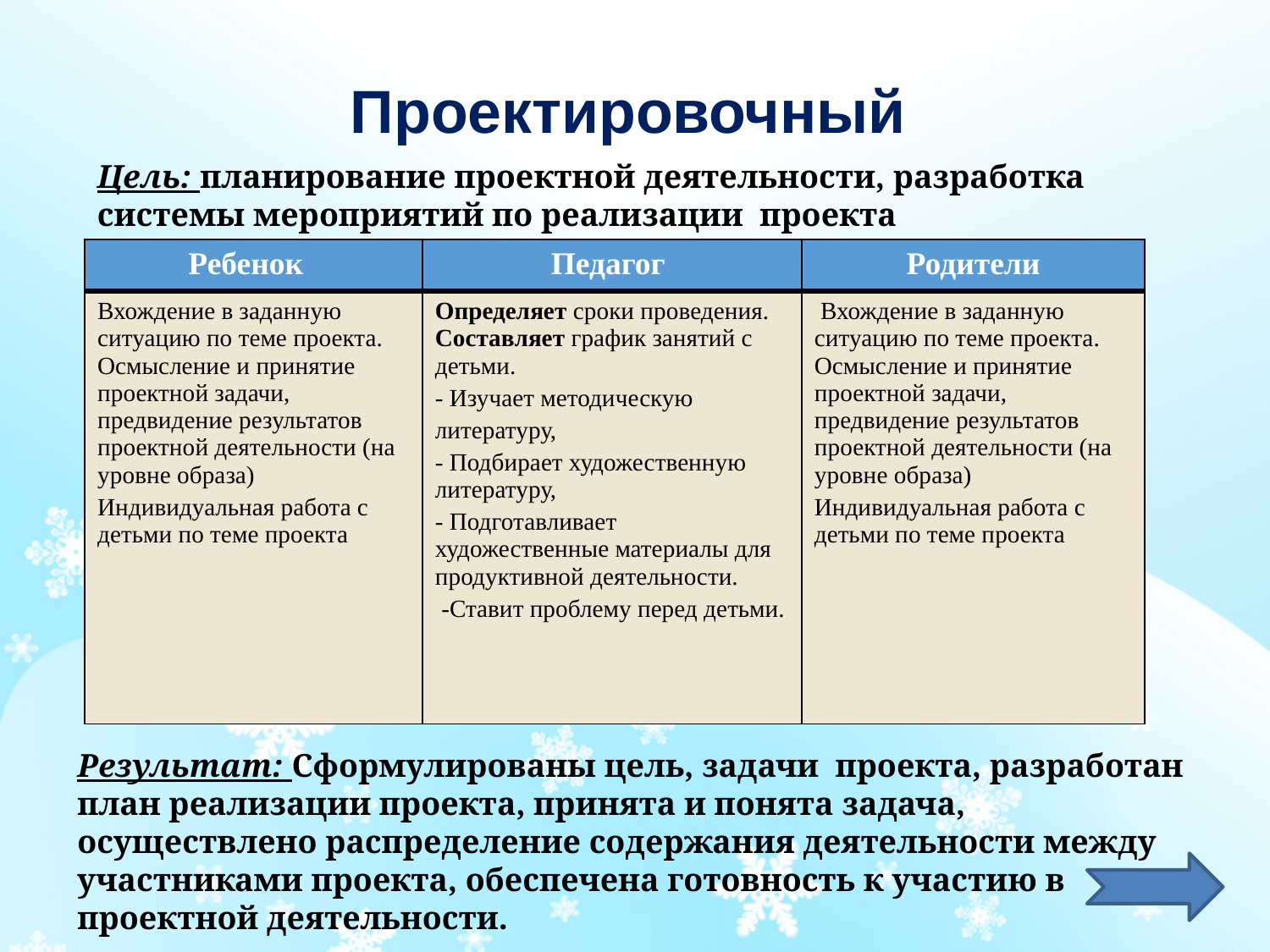

# Проектировочный
Цель: планирование проектной деятельности, разработка системы мероприятий по реализации  проекта
| Ребенок | Педагог | Родители |
| --- | --- | --- |
| Вхождение в заданную ситуацию по теме проекта. Осмысление и принятие проектной задачи, предвидение результатов проектной деятельности (на уровне образа) Индивидуальная работа с детьми по теме проекта | Определяет сроки проведения. Составляет график занятий с детьми. - Изучает методическую литературу, - Подбирает художественную литературу, - Подготавливает художественные материалы для продуктивной деятельности. -Ставит проблему перед детьми. | Вхождение в заданную ситуацию по теме проекта. Осмысление и принятие проектной задачи, предвидение результатов проектной деятельности (на уровне образа) Индивидуальная работа с детьми по теме проекта |
Результат: Сформулированы цель, задачи  проекта, разработан план реализации проекта, принята и понята задача, осуществлено распределение содержания деятельности между участниками проекта, обеспечена готовность к участию в проектной деятельности.